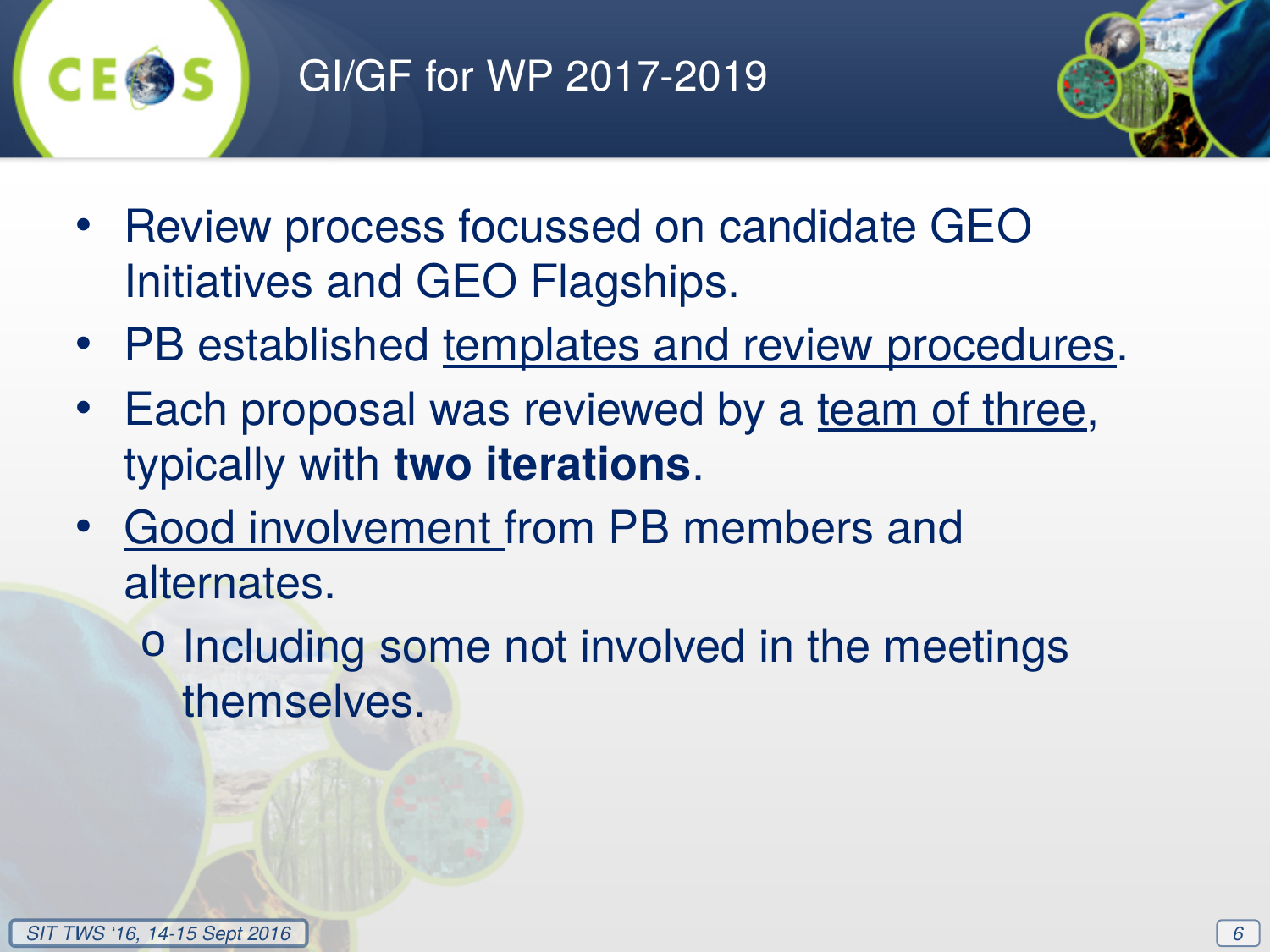

GI/GF for WP 2017-2019
Review process focussed on candidate GEO Initiatives and GEO Flagships.
PB established templates and review procedures.
Each proposal was reviewed by a team of three, typically with two iterations.
Good involvement from PB members and alternates.
Including some not involved in the meetings themselves.
6